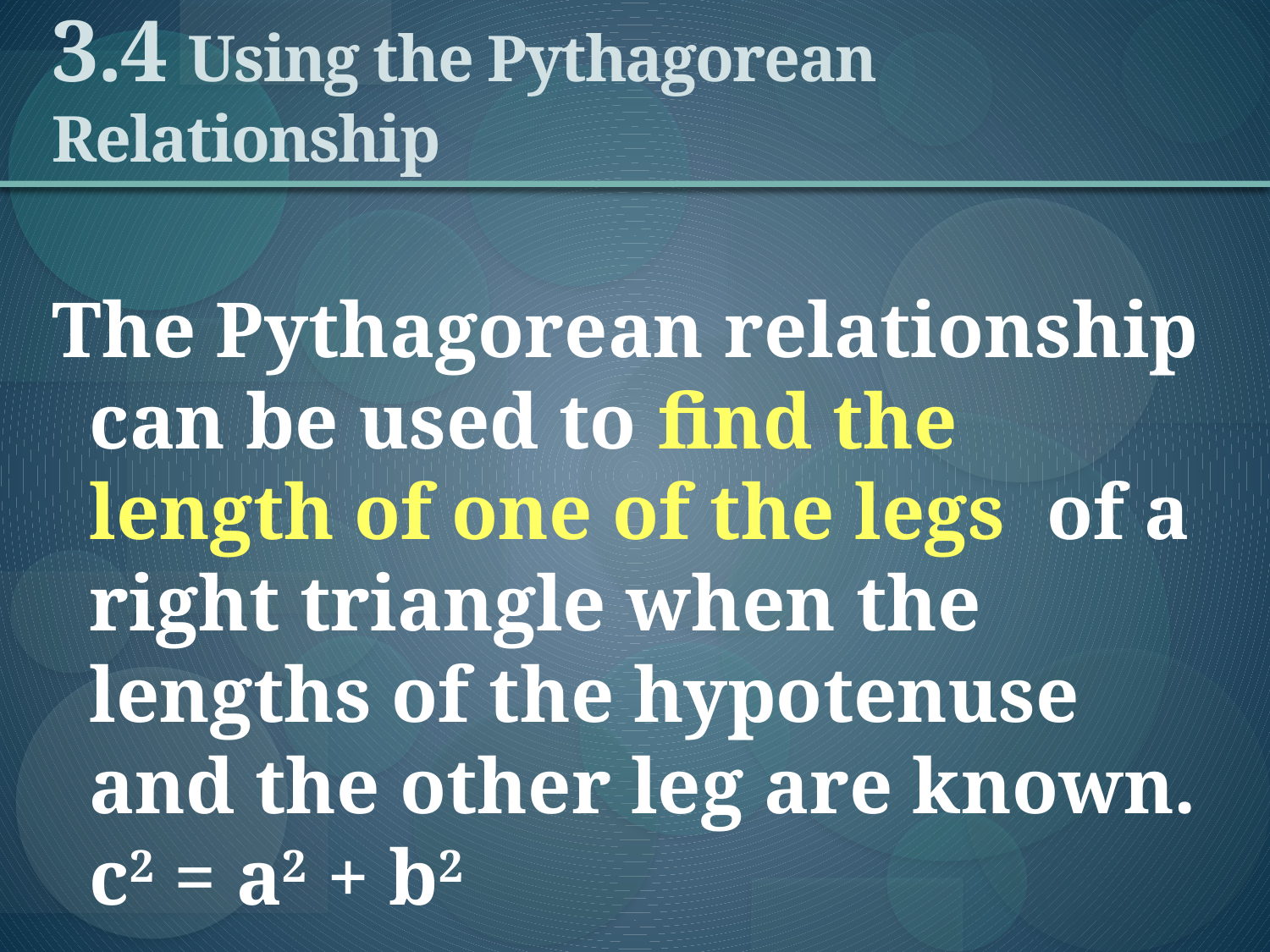

# 3.4 Using the Pythagorean Relationship

The Pythagorean relationship can be used to find the length of one of the legs  of a right triangle when the lengths of the hypotenuse and the other leg are known. c2 = a2 + b2